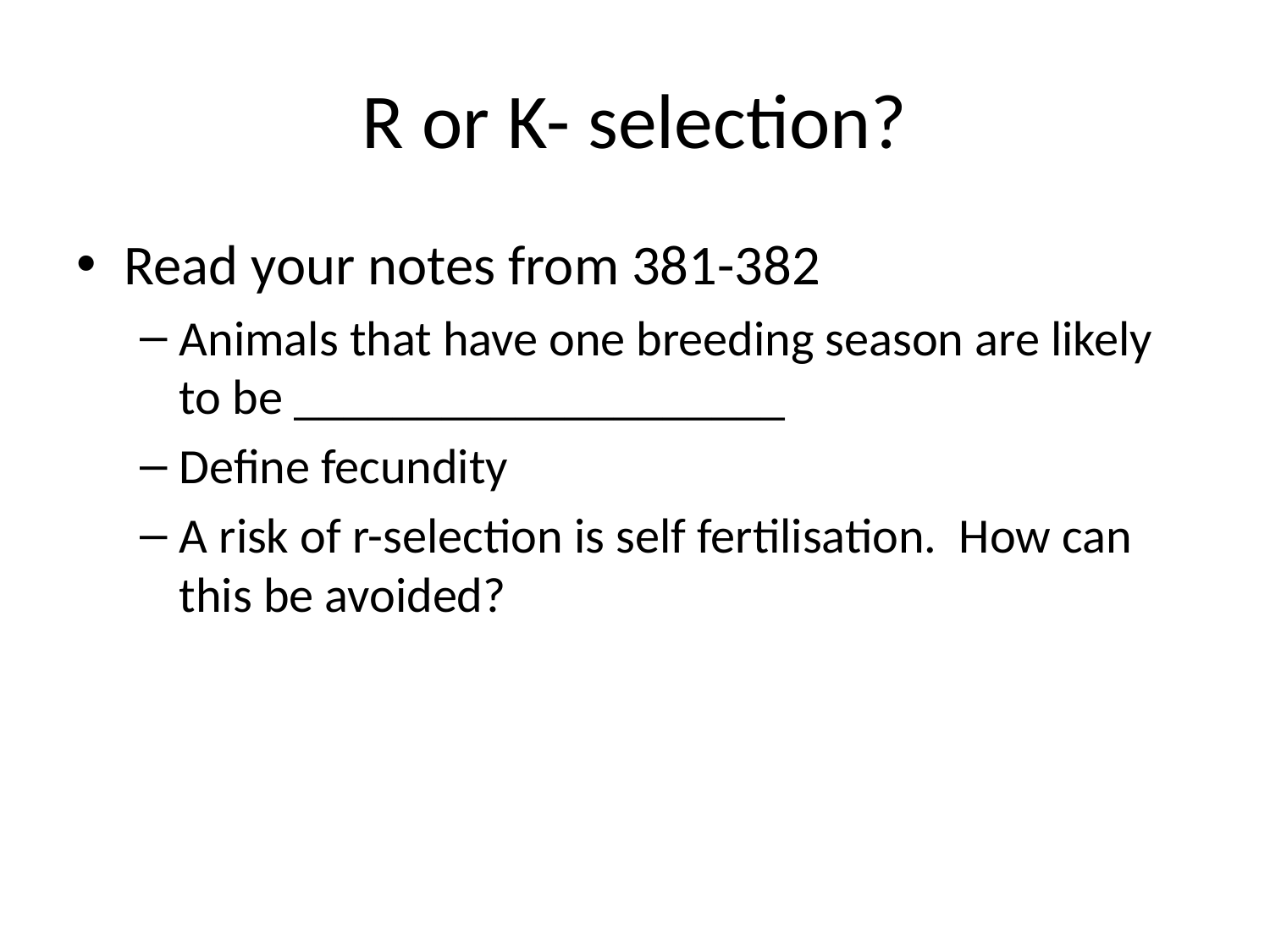

# R or K- selection?
Read your notes from 381-382
Animals that have one breeding season are likely to be ____________________
Define fecundity
A risk of r-selection is self fertilisation.  How can this be avoided?